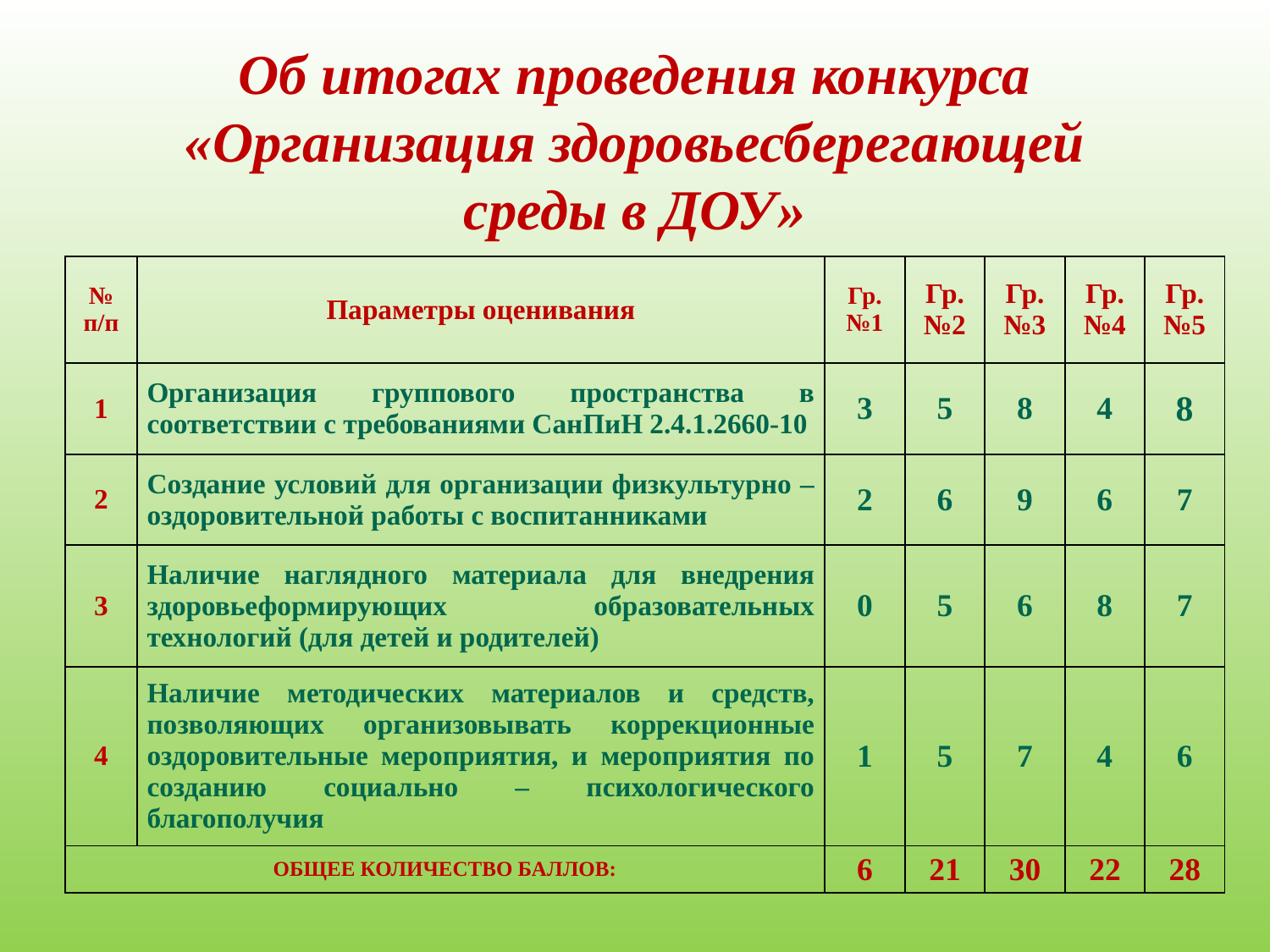

# Об итогах проведения конкурса «Организация здоровьесберегающей среды в ДОУ»
| № п/п | Параметры оценивания | Гр. №1 | Гр. №2 | Гр. №3 | Гр. №4 | Гр. №5 |
| --- | --- | --- | --- | --- | --- | --- |
| 1 | Организация группового пространства в соответствии с требованиями СанПиН 2.4.1.2660-10 | 3 | 5 | 8 | 4 | 8 |
| 2 | Создание условий для организации физкультурно – оздоровительной работы с воспитанниками | 2 | 6 | 9 | 6 | 7 |
| 3 | Наличие наглядного материала для внедрения здоровьеформирующих образовательных технологий (для детей и родителей) | 0 | 5 | 6 | 8 | 7 |
| 4 | Наличие методических материалов и средств, позволяющих организовывать коррекционные оздоровительные мероприятия, и мероприятия по созданию социально – психологического благополучия | 1 | 5 | 7 | 4 | 6 |
| ОБЩЕЕ КОЛИЧЕСТВО БАЛЛОВ: |  | 6 | 21 | 30 | 22 | 28 |